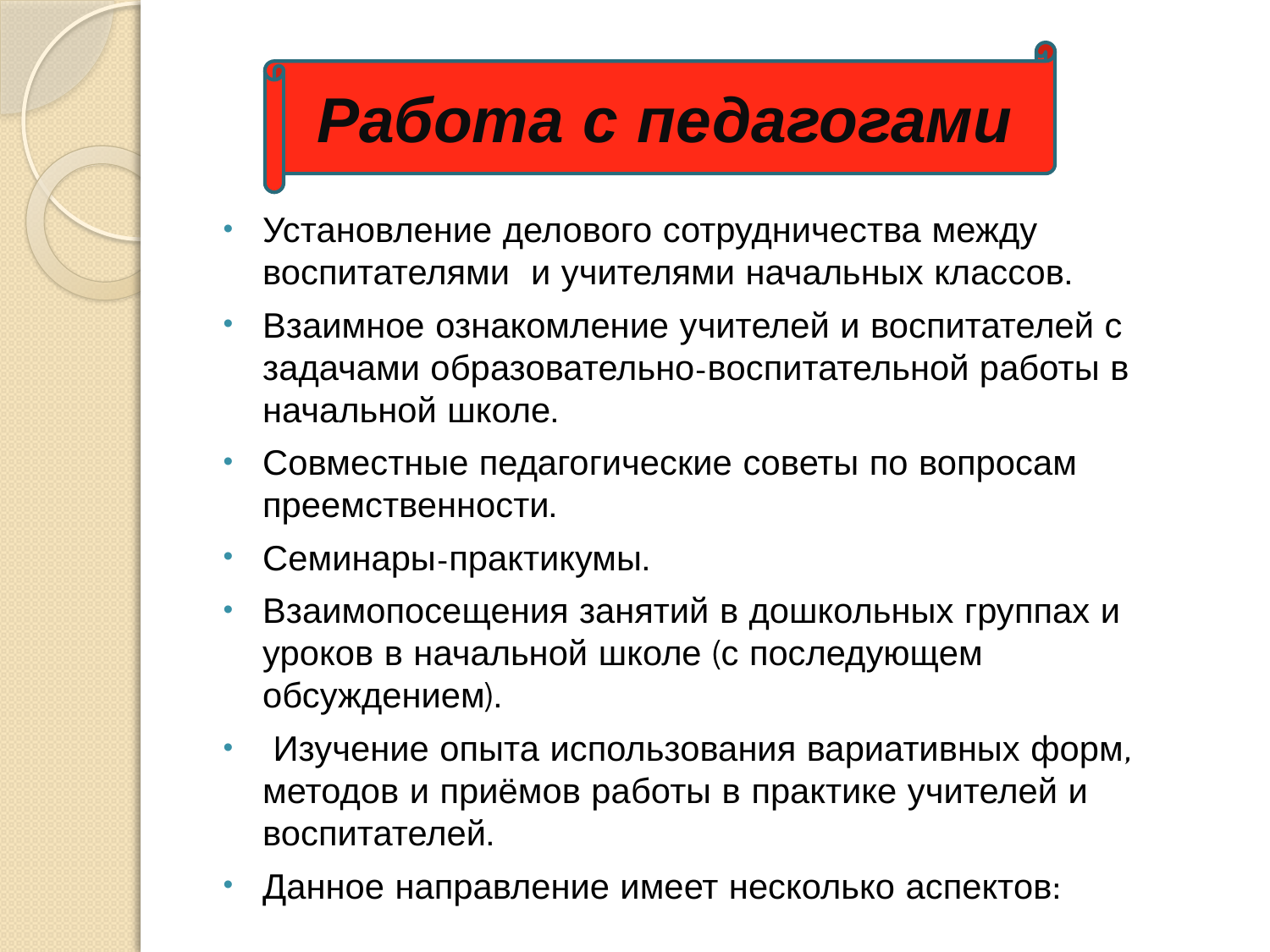

Работа с педагогами
Установление делового сотрудничества между воспитателями  и учителями начальных классов.
Взаимное ознакомление учителей и воспитателей с задачами образовательно-воспитательной работы в начальной школе.
Совместные педагогические советы по вопросам преемственности.
Семинары-практикумы.
Взаимопосещения занятий в дошкольных группах и уроков в начальной школе (с последующем обсуждением).
 Изучение опыта использования вариативных форм, методов и приёмов работы в практике учителей и воспитателей.
Данное направление имеет несколько аспектов: